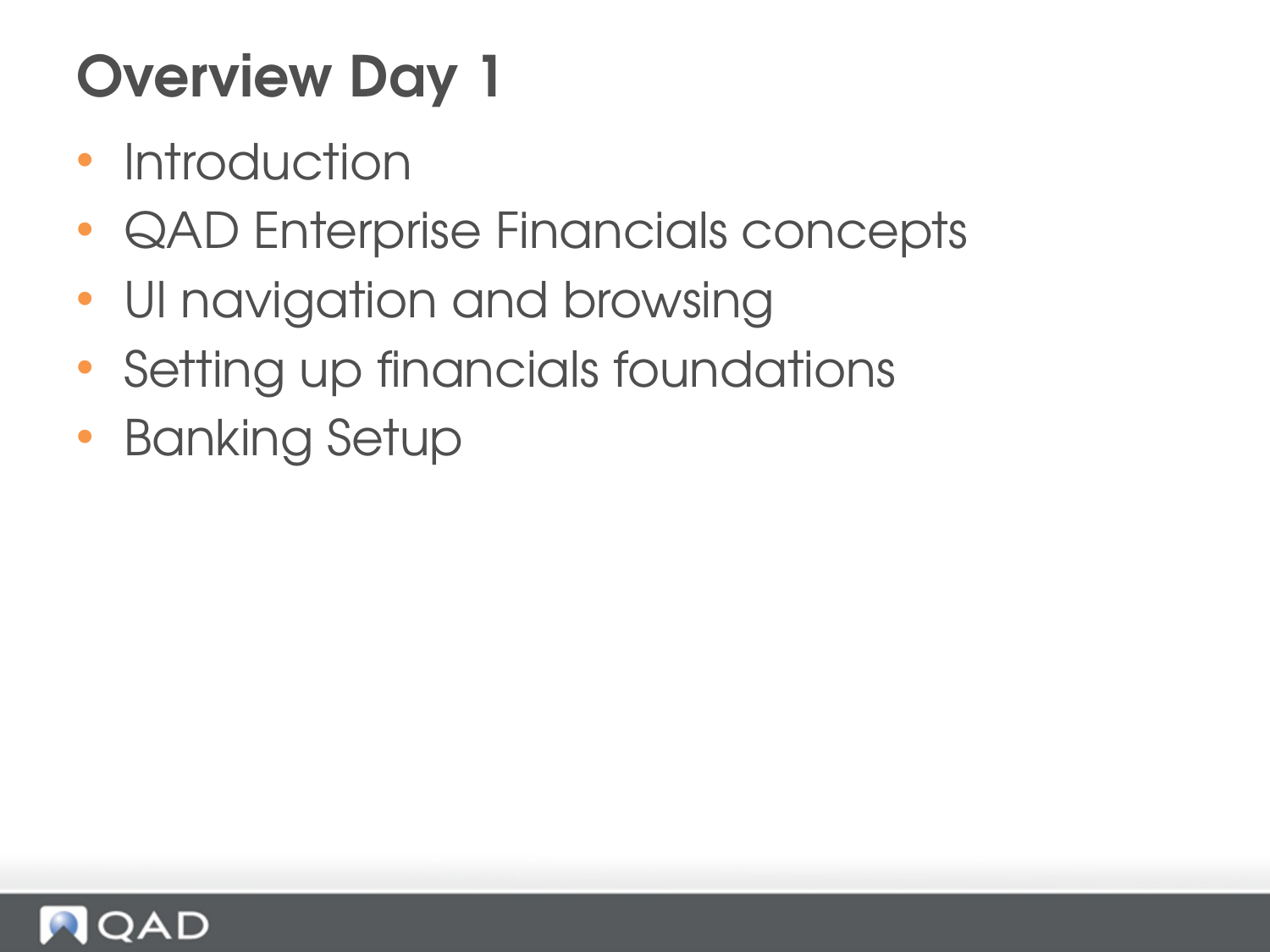

# Overview Day 1
Introduction
QAD Enterprise Financials concepts
UI navigation and browsing
Setting up financials foundations
Banking Setup